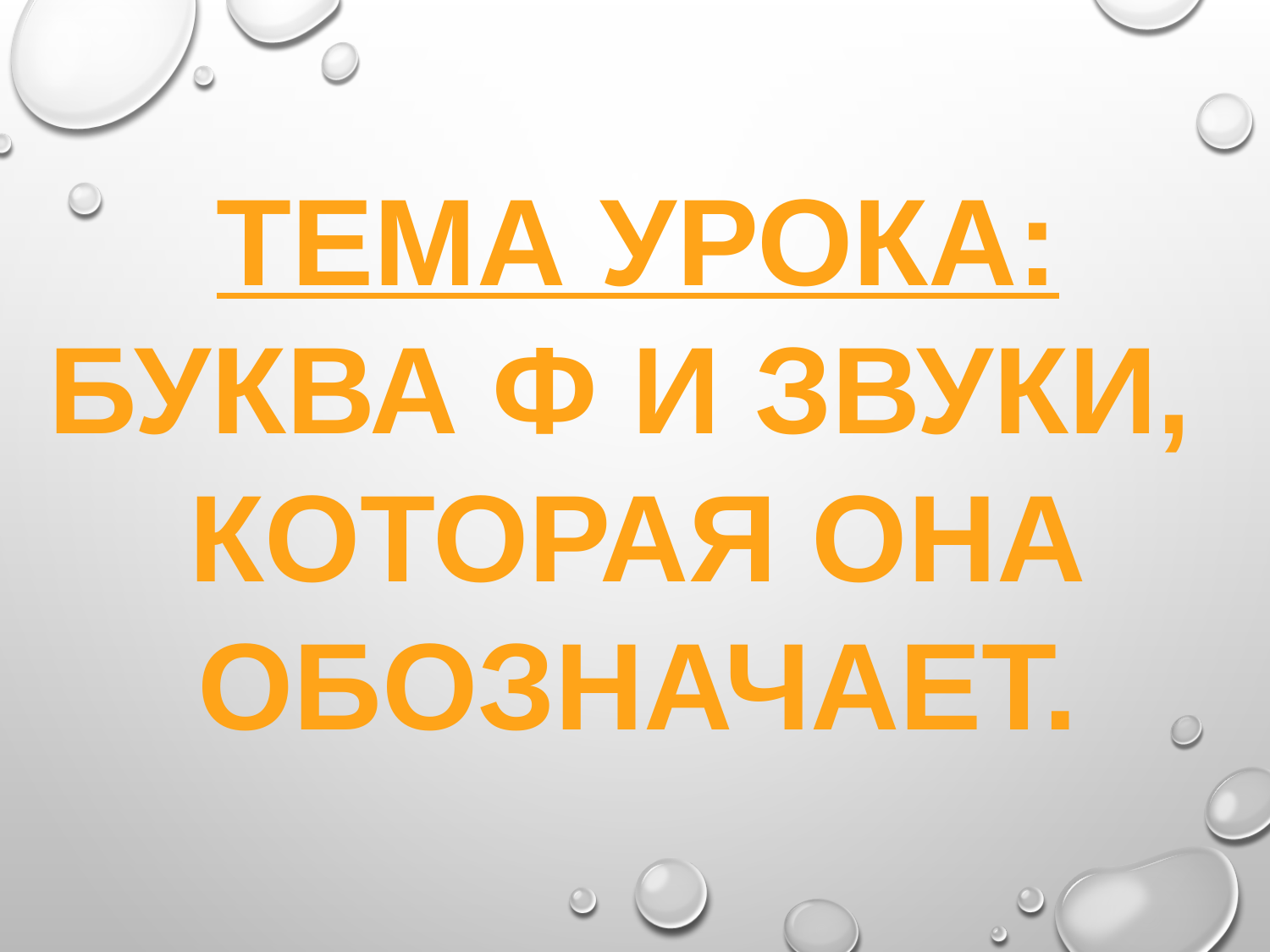

Тема урока:
БУКВА Ф и звуки,
которая она обозначает.